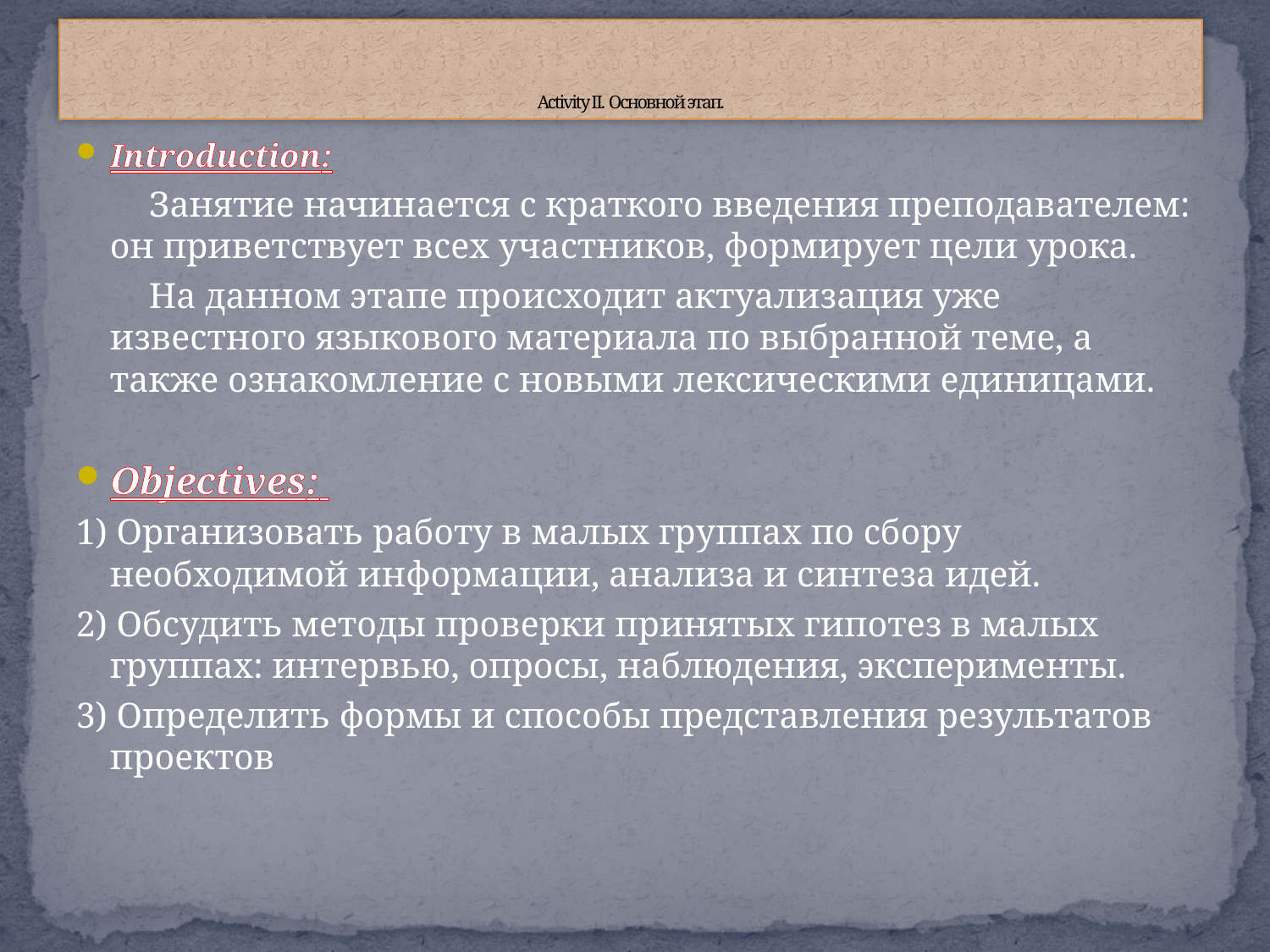

# Activity II. Основной этап.
Introduction:
        Занятие начинается с краткого введения преподавателем: он приветствует всех участников, формирует цели урока.
        На данном этапе происходит актуализация уже известного языкового материала по выбранной теме, а также ознакомление с новыми лексическими единицами.

Objectives:
1) Организовать работу в малых группах по сбору необходимой информации, анализа и синтеза идей.
2) Обсудить методы проверки принятых гипотез в малых группах: интервью, опросы, наблюдения, эксперименты.
3) Определить формы и способы представления результатов проектов